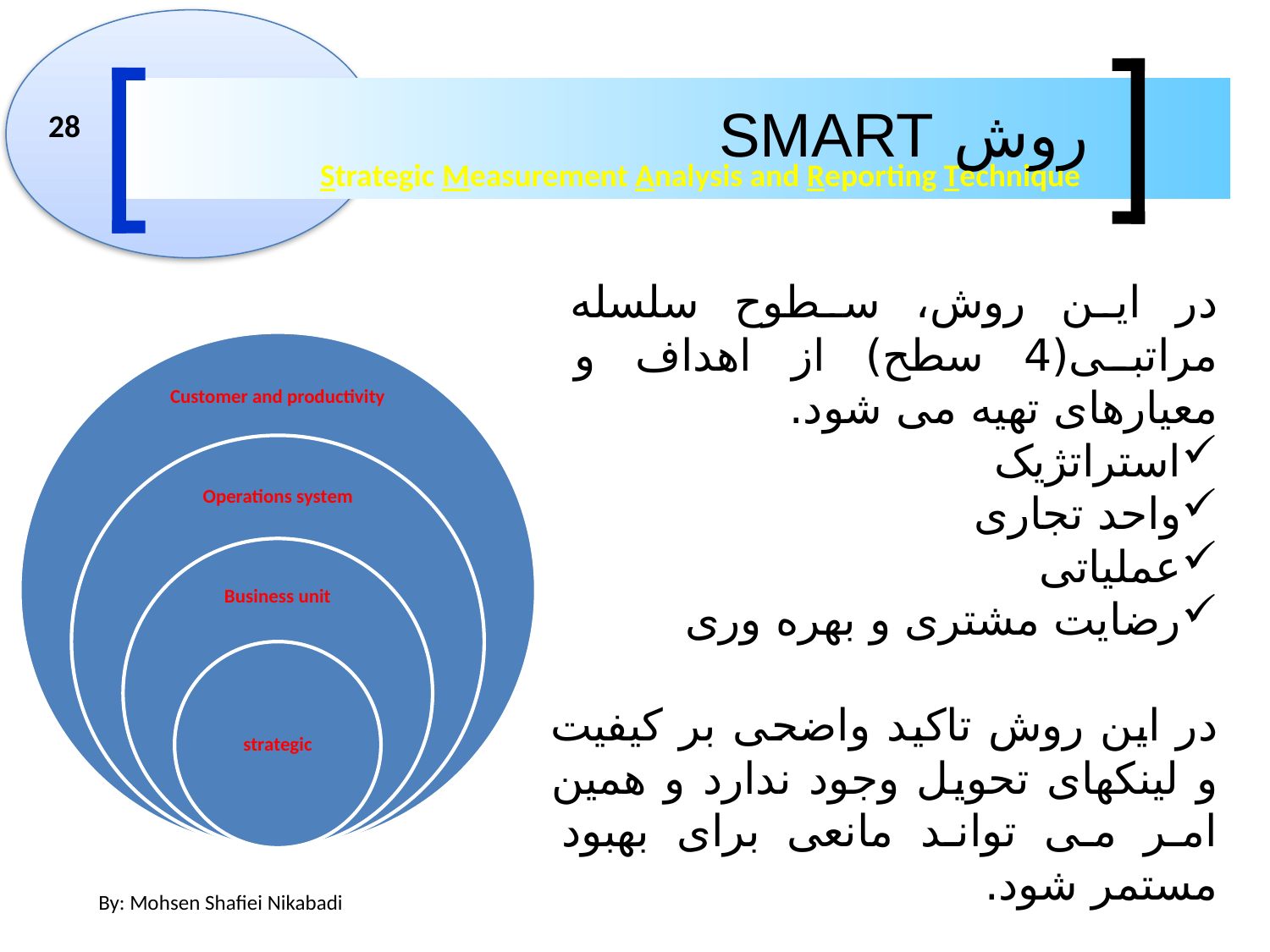

روش SMART
28
Strategic Measurement Analysis and Reporting Technique
در این روش، سطوح سلسله مراتبی(4 سطح) از اهداف و معیارهای تهیه می شود.
استراتژیک
واحد تجاری
عملیاتی
رضایت مشتری و بهره وری

در این روش تاکید واضحی بر کیفیت و لینکهای تحویل وجود ندارد و همین امر می تواند مانعی برای بهبود مستمر شود.
Customer and productivity
Operations system
Business unit
strategic
By: Mohsen Shafiei Nikabadi